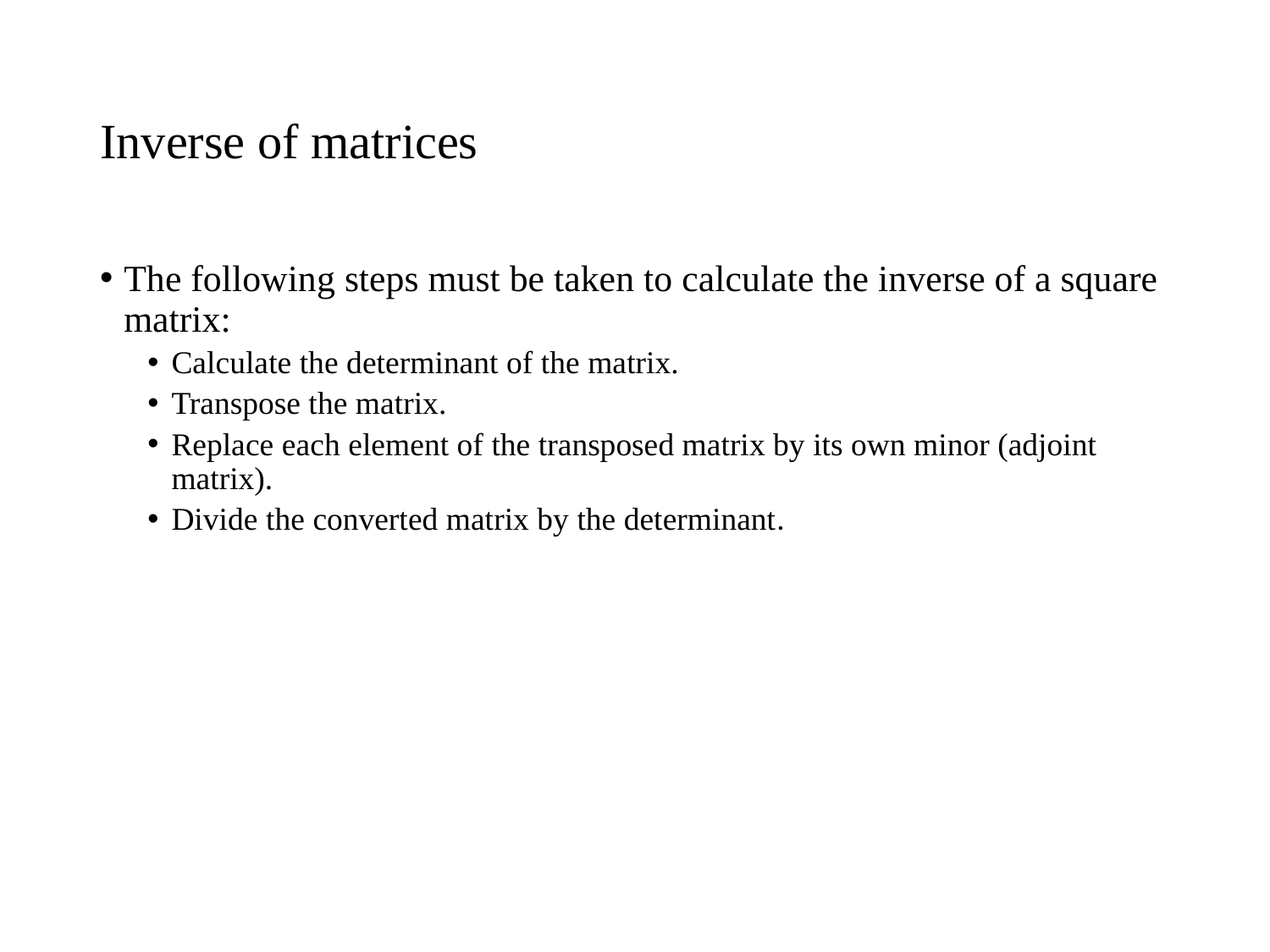

# Inverse of matrices
The following steps must be taken to calculate the inverse of a square matrix:
Calculate the determinant of the matrix.
Transpose the matrix.
Replace each element of the transposed matrix by its own minor (adjoint matrix).
Divide the converted matrix by the determinant.